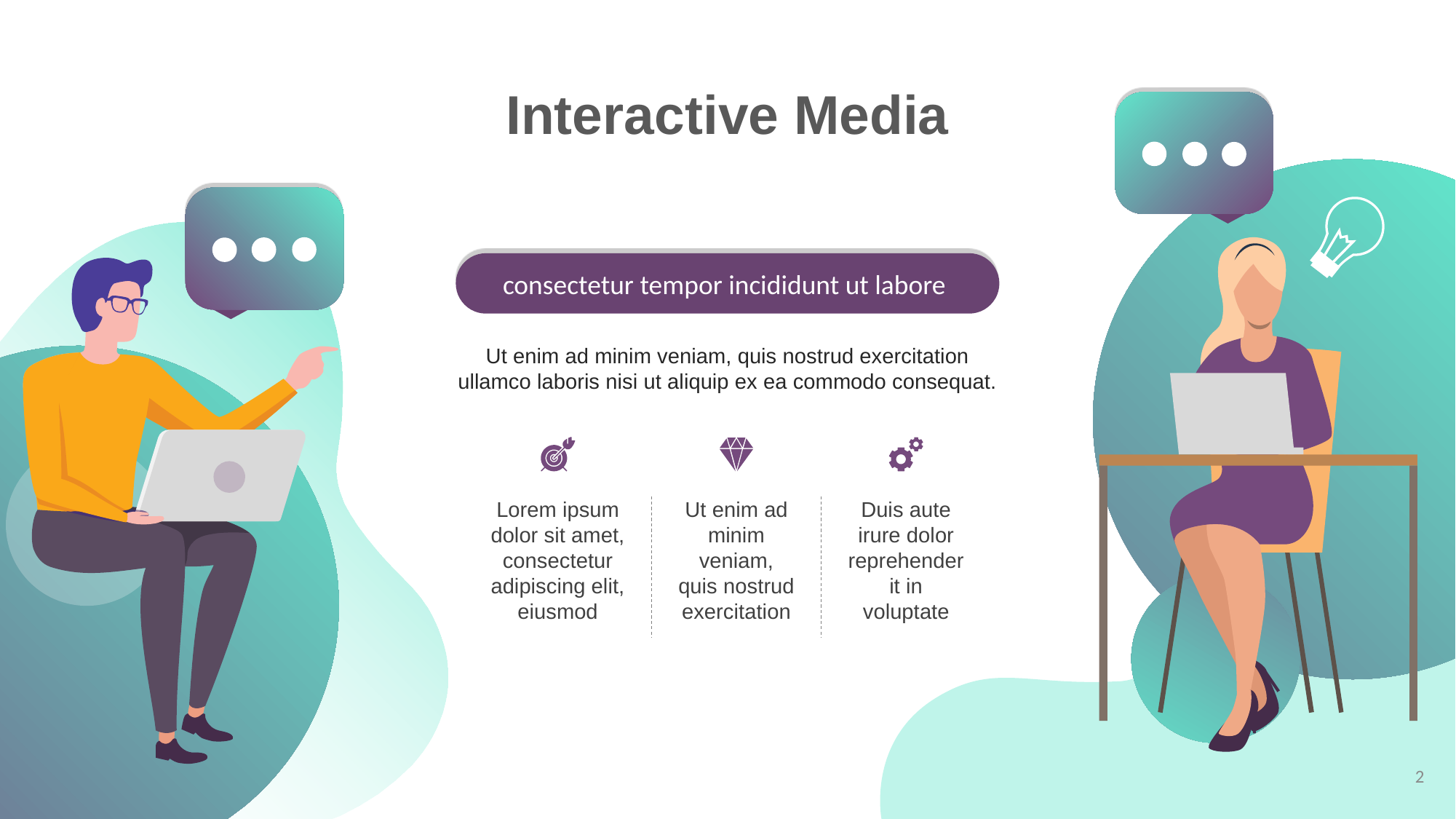

# Interactive Media

consectetur tempor incididunt ut labore
Ut enim ad minim veniam, quis nostrud exercitation ullamco laboris nisi ut aliquip ex ea commodo consequat.

Lorem ipsum dolor sit amet, consectetur adipiscing elit, eiusmod
Ut enim ad minim veniam, quis nostrud exercitation
Duis aute irure dolor reprehenderit in voluptate

2